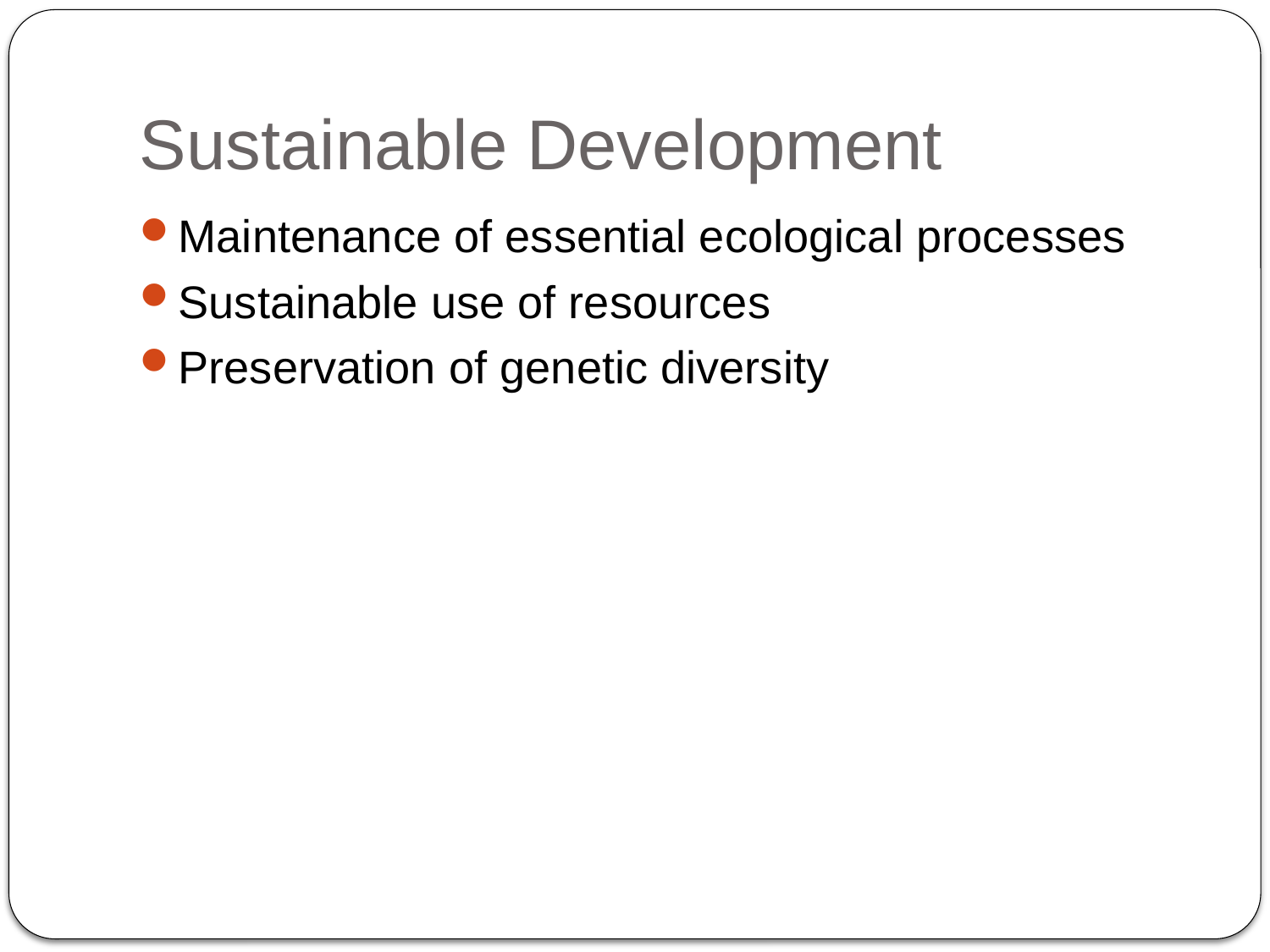

# Sustainable Development
Maintenance of essential ecological processes
Sustainable use of resources
Preservation of genetic diversity